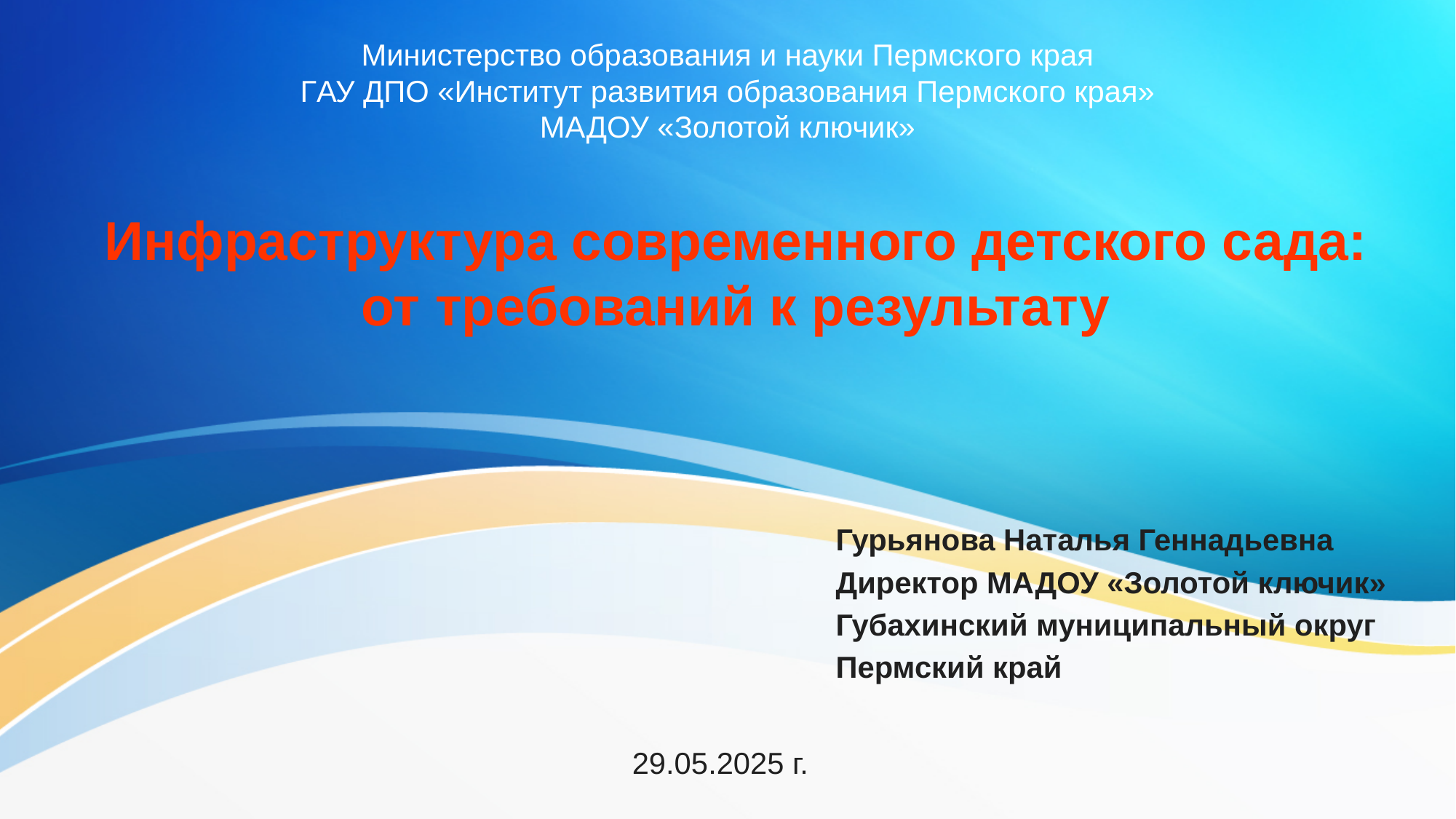

# Министерство образования и науки Пермского края ГАУ ДПО «Институт развития образования Пермского края» МАДОУ «Золотой ключик»
Инфраструктура современного детского сада: от требований к результату
Гурьянова Наталья Геннадьевна
Директор МАДОУ «Золотой ключик»
Губахинский муниципальный округ
Пермский край
29.05.2025 г.